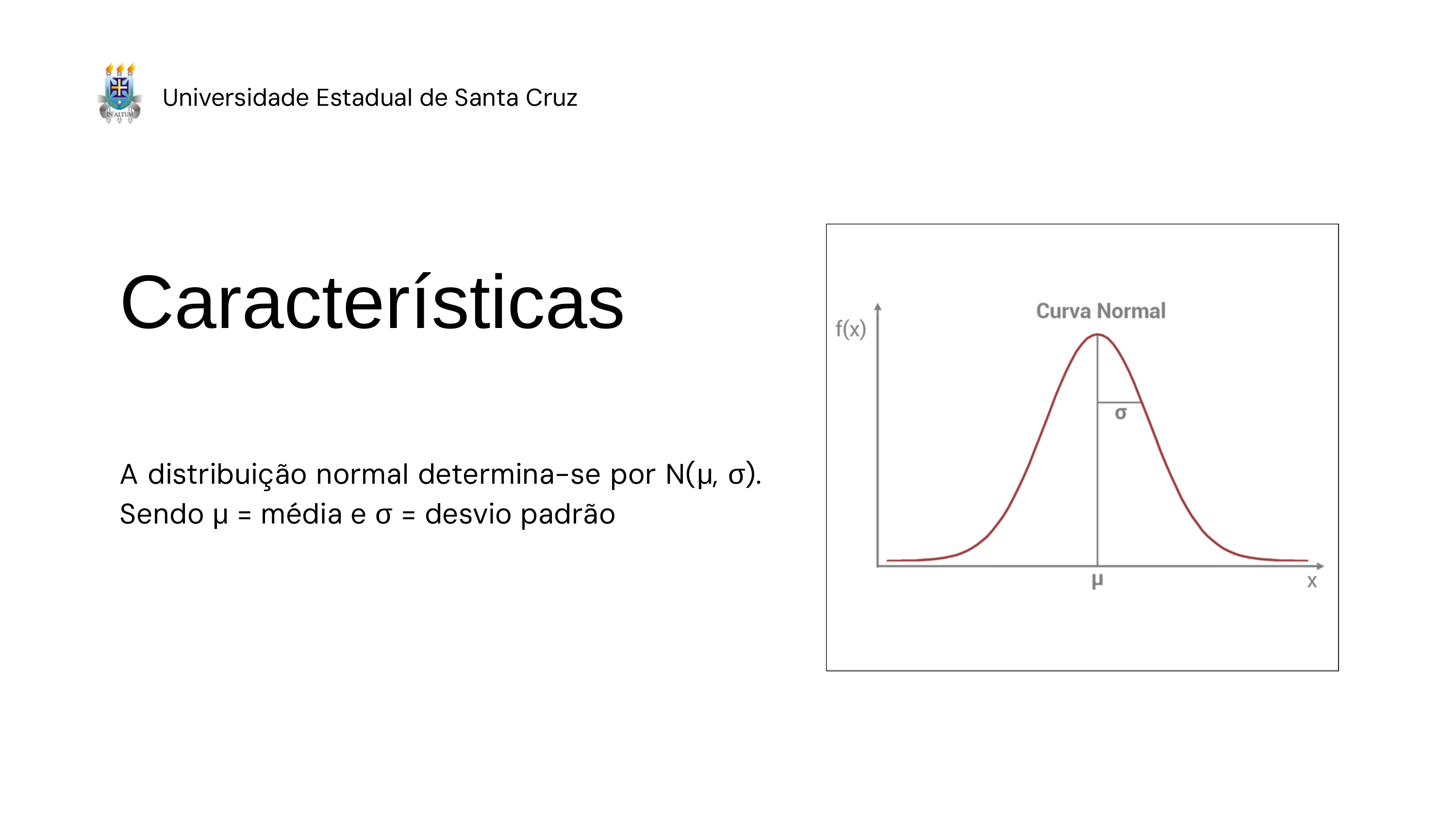

Universidade Estadual de Santa Cruz

Características

A distribuição normal determina-se por N(μ, σ). Sendo μ = média e σ = desvio padrão